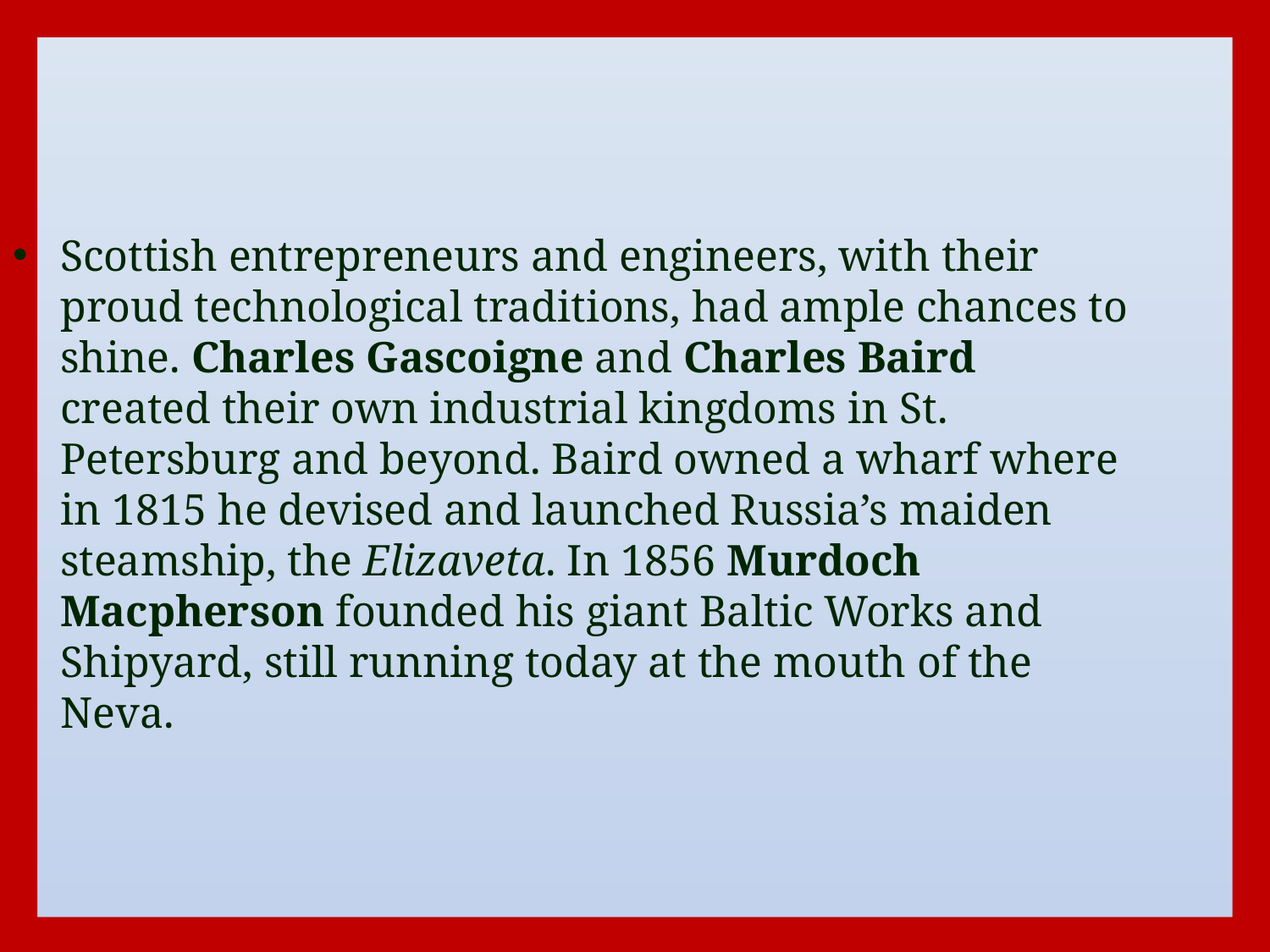

Scottish entrepreneurs and engineers, with their proud technological traditions, had ample chances to shine. Charles Gascoigne and Charles Baird created their own industrial kingdoms in St. Petersburg and beyond. Baird owned a wharf where in 1815 he devised and launched Russia’s maiden steamship, the Elizaveta. In 1856 Murdoch Macpherson founded his giant Baltic Works and Shipyard, still running today at the mouth of the Neva.